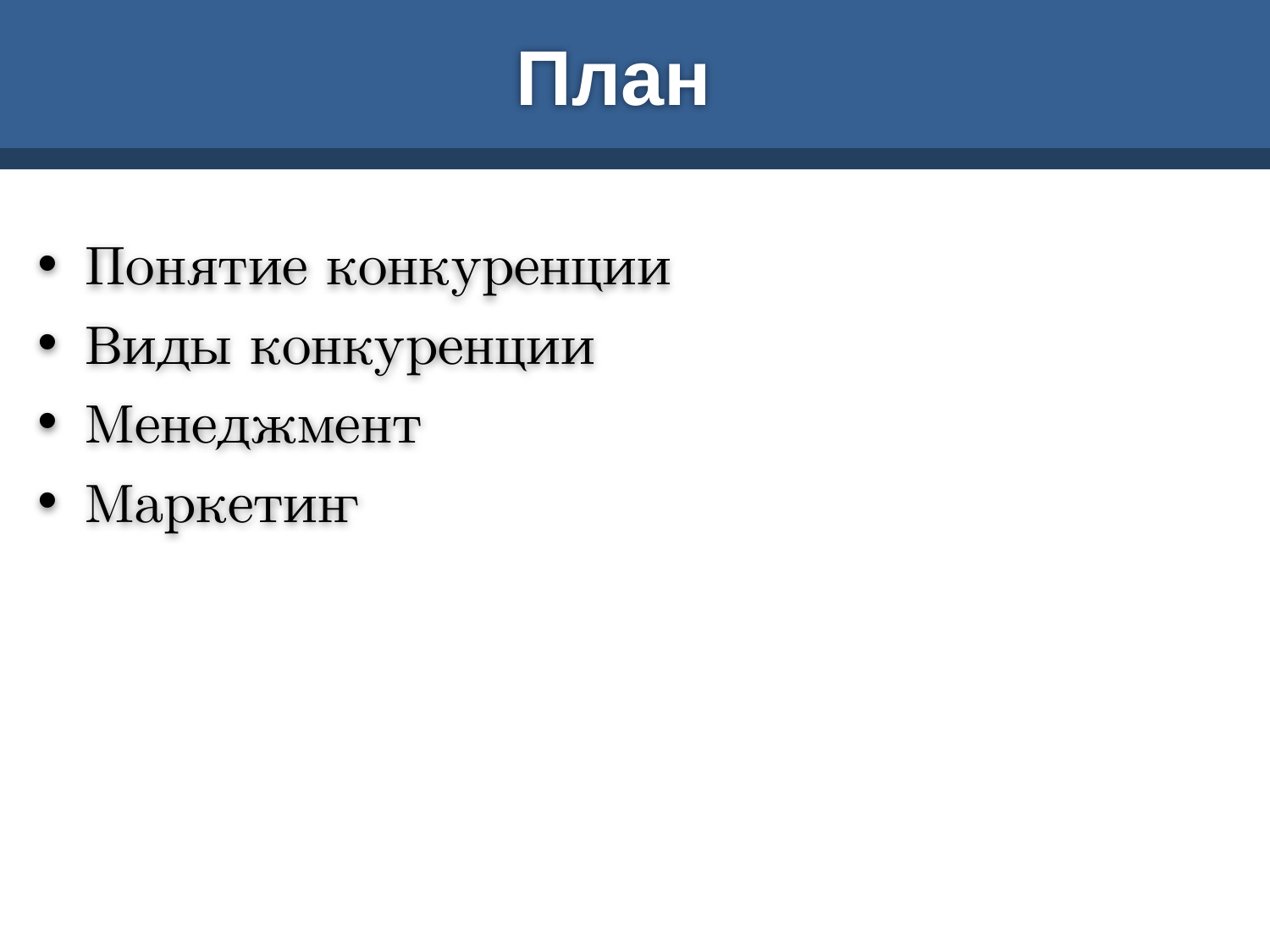

# План
Понятие конкуренции
Виды конкуренции
Менеджмент
Маркетинг